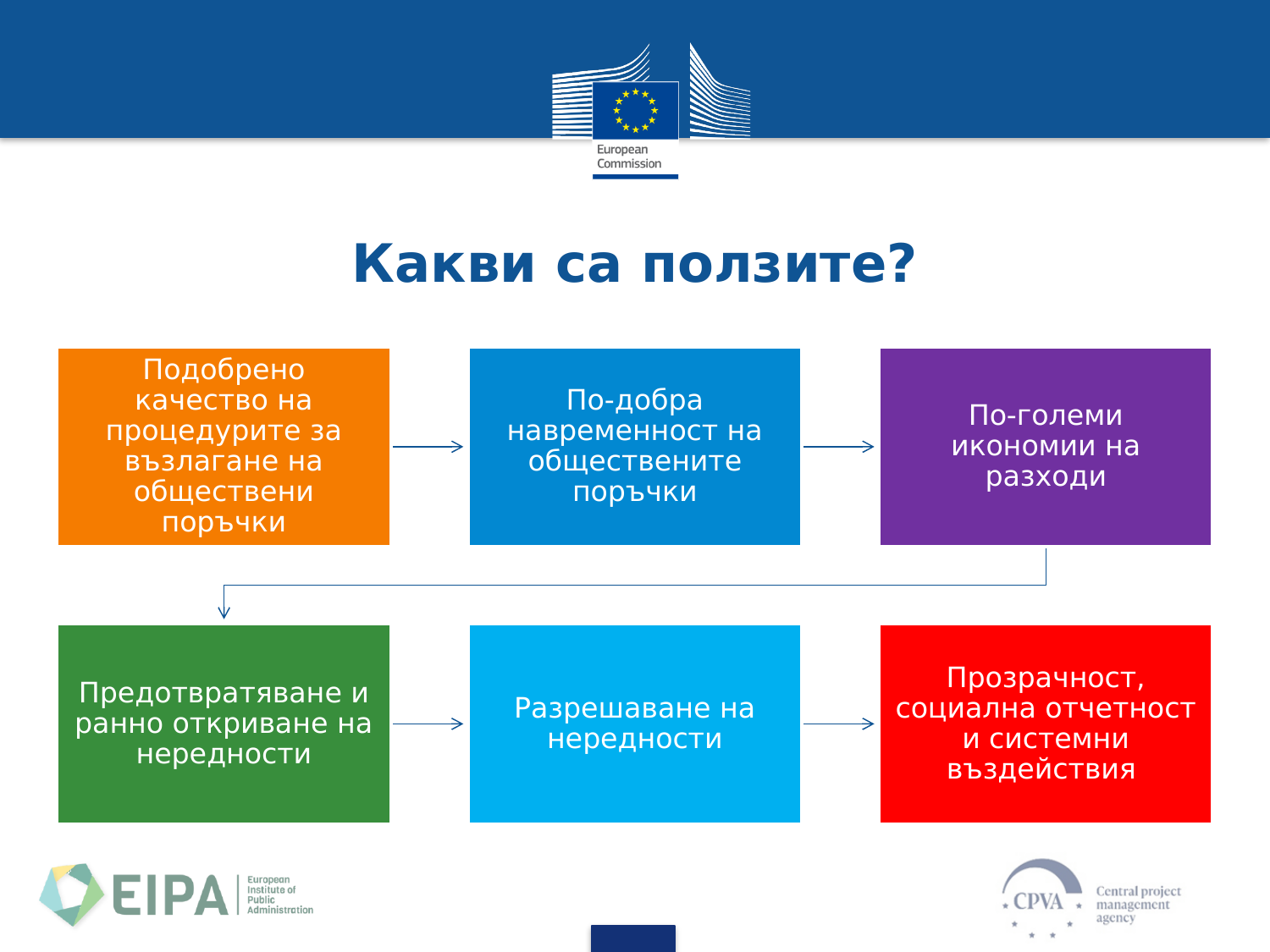

Какви са ползите?

Подобрено качество на процедурите за възлагане на обществени поръчки

По-добра навременност на обществените поръчки

По-големи икономии на разходи

Предотвратяване и ранно откриване на нередности

Разрешаване на нередности
Прозрачност, социална отчетност и системни въздействия